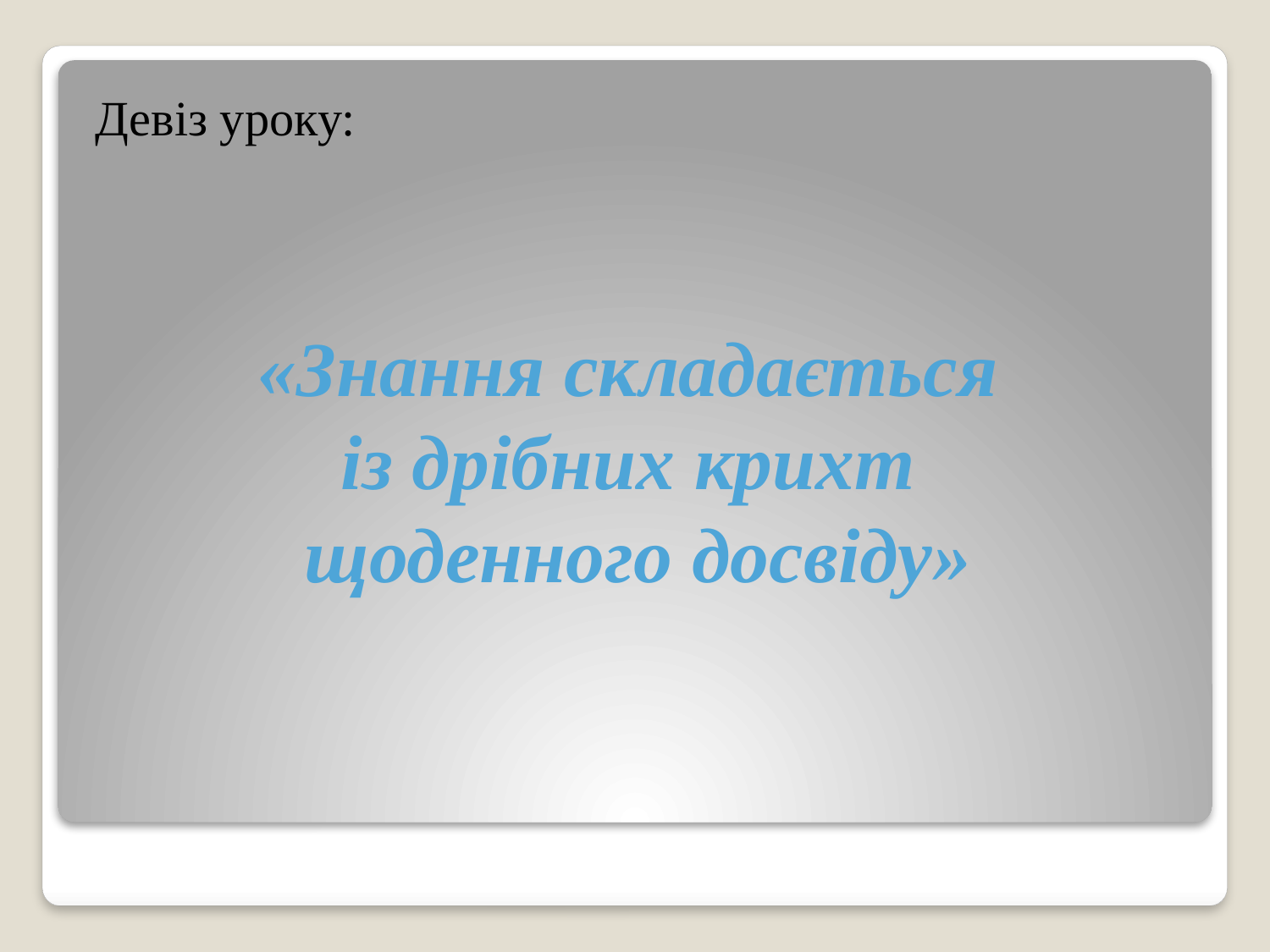

Девіз уроку:
# «Знання складається із дрібних крихт щоденного досвіду»